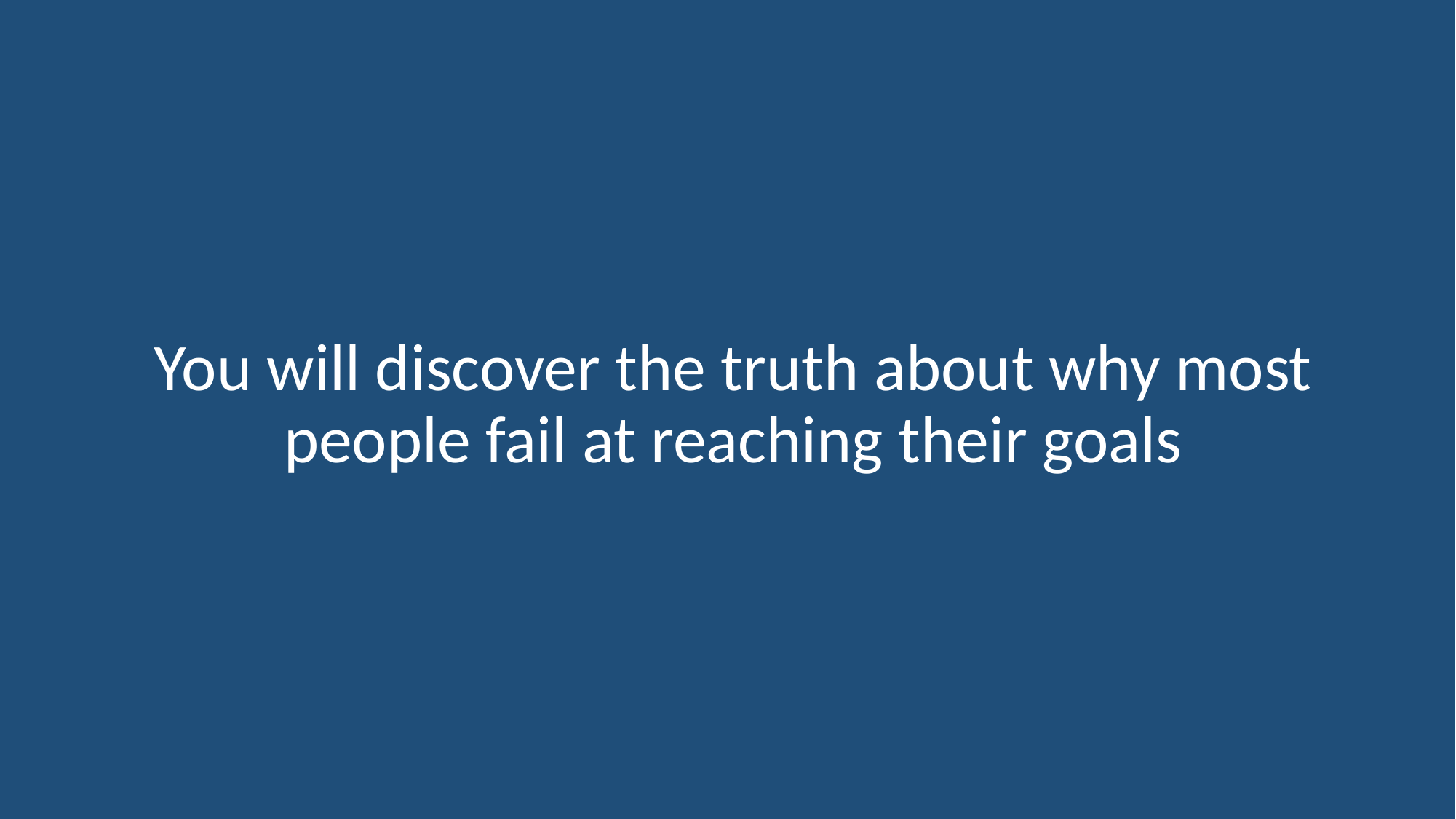

You will discover the truth about why most people fail at reaching their goals